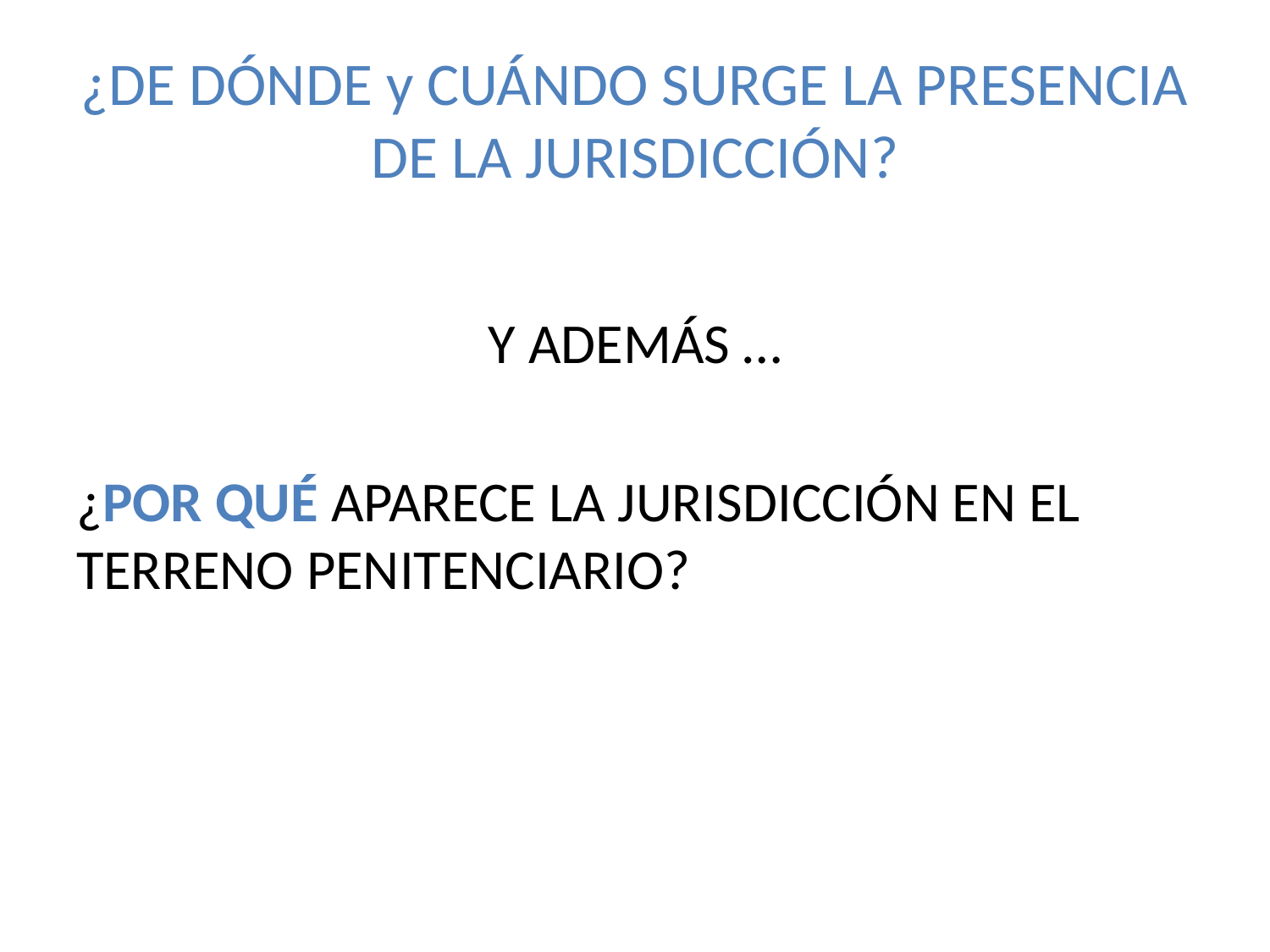

# ¿DE DÓNDE y CUÁNDO SURGE LA PRESENCIA DE LA JURISDICCIÓN?

Y ADEMÁS …

¿POR QUÉ APARECE LA JURISDICCIÓN EN EL TERRENO PENITENCIARIO?